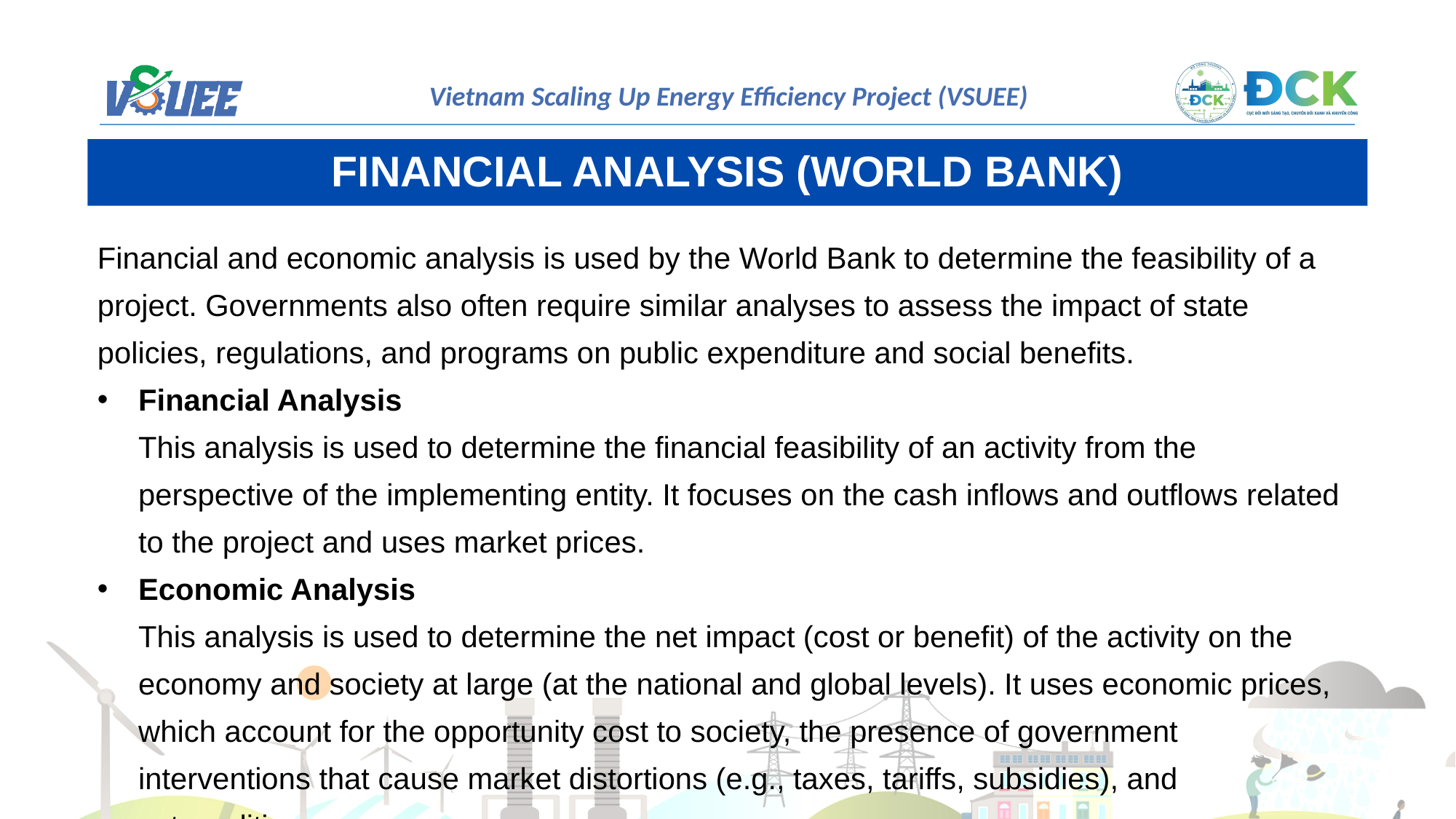

FINANCIAL ANALYSIS (WORLD BANK)
Financial and economic analysis is used by the World Bank to determine the feasibility of a project. Governments also often require similar analyses to assess the impact of state policies, regulations, and programs on public expenditure and social benefits.
Financial Analysis
This analysis is used to determine the financial feasibility of an activity from the perspective of the implementing entity. It focuses on the cash inflows and outflows related to the project and uses market prices.
Economic Analysis
This analysis is used to determine the net impact (cost or benefit) of the activity on the economy and society at large (at the national and global levels). It uses economic prices, which account for the opportunity cost to society, the presence of government interventions that cause market distortions (e.g., taxes, tariffs, subsidies), and externalities.